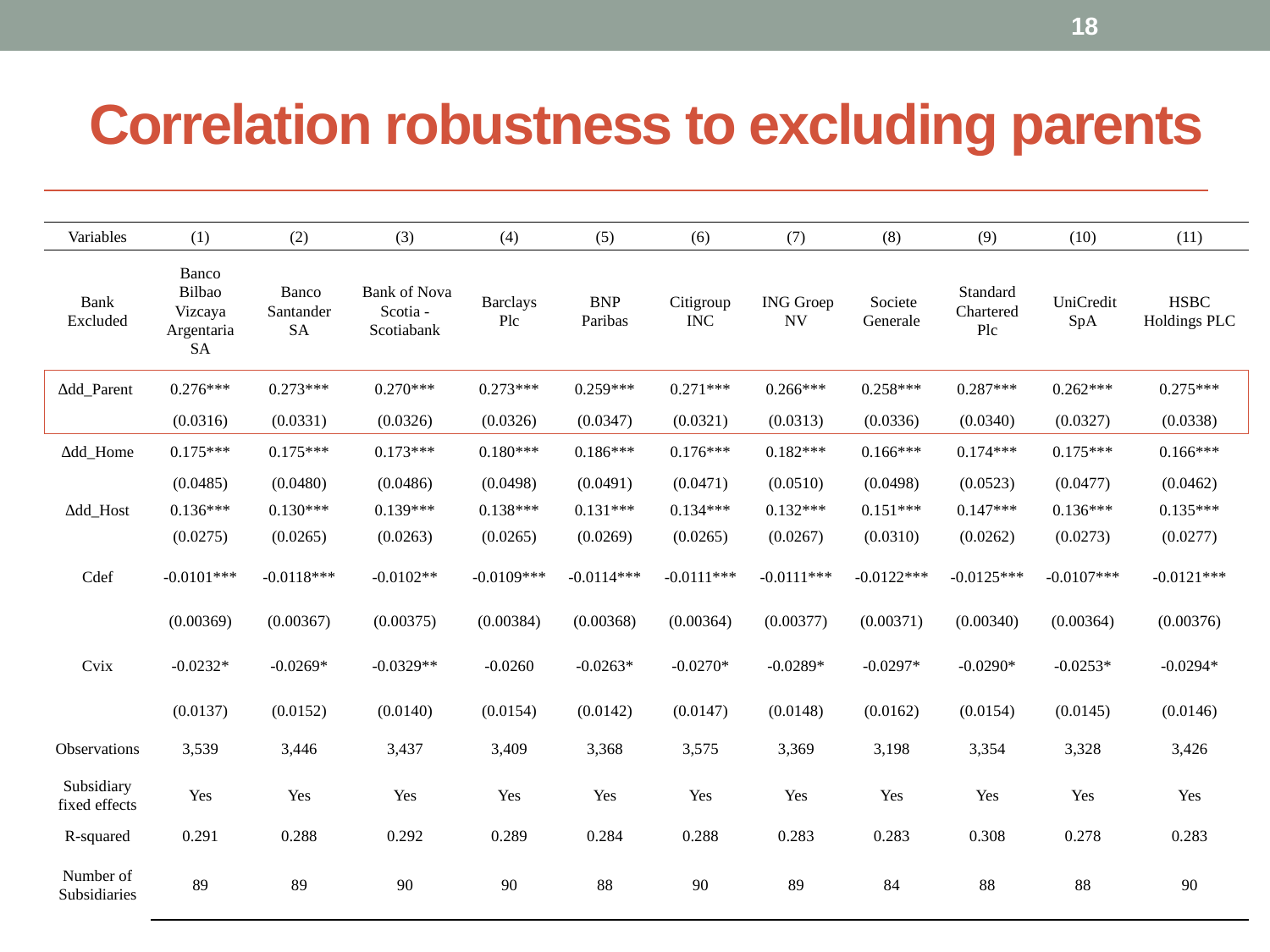

18
# Correlation robustness to excluding parents
| Variables | (1) | (2) | (3) | (4) | (5) | (6) | (7) | (8) | (9) | (10) | (11) |
| --- | --- | --- | --- | --- | --- | --- | --- | --- | --- | --- | --- |
| Bank Excluded | Banco Bilbao Vizcaya Argentaria SA | Banco Santander SA | Bank of Nova Scotia - Scotiabank | Barclays Plc | BNP Paribas | Citigroup INC | ING Groep NV | Societe Generale | Standard Chartered Plc | UniCredit SpA | HSBC Holdings PLC |
| ∆dd\_Parent | 0.276\*\*\* | 0.273\*\*\* | 0.270\*\*\* | 0.273\*\*\* | 0.259\*\*\* | 0.271\*\*\* | 0.266\*\*\* | 0.258\*\*\* | 0.287\*\*\* | 0.262\*\*\* | 0.275\*\*\* |
|  | (0.0316) | (0.0331) | (0.0326) | (0.0326) | (0.0347) | (0.0321) | (0.0313) | (0.0336) | (0.0340) | (0.0327) | (0.0338) |
| ∆dd\_Home | 0.175\*\*\* | 0.175\*\*\* | 0.173\*\*\* | 0.180\*\*\* | 0.186\*\*\* | 0.176\*\*\* | 0.182\*\*\* | 0.166\*\*\* | 0.174\*\*\* | 0.175\*\*\* | 0.166\*\*\* |
|  | (0.0485) | (0.0480) | (0.0486) | (0.0498) | (0.0491) | (0.0471) | (0.0510) | (0.0498) | (0.0523) | (0.0477) | (0.0462) |
| ∆dd\_Host | 0.136\*\*\* | 0.130\*\*\* | 0.139\*\*\* | 0.138\*\*\* | 0.131\*\*\* | 0.134\*\*\* | 0.132\*\*\* | 0.151\*\*\* | 0.147\*\*\* | 0.136\*\*\* | 0.135\*\*\* |
|  | (0.0275) | (0.0265) | (0.0263) | (0.0265) | (0.0269) | (0.0265) | (0.0267) | (0.0310) | (0.0262) | (0.0273) | (0.0277) |
| Cdef | -0.0101\*\*\* | -0.0118\*\*\* | -0.0102\*\* | -0.0109\*\*\* | -0.0114\*\*\* | -0.0111\*\*\* | -0.0111\*\*\* | -0.0122\*\*\* | -0.0125\*\*\* | -0.0107\*\*\* | -0.0121\*\*\* |
|  | (0.00369) | (0.00367) | (0.00375) | (0.00384) | (0.00368) | (0.00364) | (0.00377) | (0.00371) | (0.00340) | (0.00364) | (0.00376) |
| Cvix | -0.0232\* | -0.0269\* | -0.0329\*\* | -0.0260 | -0.0263\* | -0.0270\* | -0.0289\* | -0.0297\* | -0.0290\* | -0.0253\* | -0.0294\* |
|  | (0.0137) | (0.0152) | (0.0140) | (0.0154) | (0.0142) | (0.0147) | (0.0148) | (0.0162) | (0.0154) | (0.0145) | (0.0146) |
| Observations | 3,539 | 3,446 | 3,437 | 3,409 | 3,368 | 3,575 | 3,369 | 3,198 | 3,354 | 3,328 | 3,426 |
| Subsidiary fixed effects | Yes | Yes | Yes | Yes | Yes | Yes | Yes | Yes | Yes | Yes | Yes |
| R-squared | 0.291 | 0.288 | 0.292 | 0.289 | 0.284 | 0.288 | 0.283 | 0.283 | 0.308 | 0.278 | 0.283 |
| Number of Subsidiaries | 89 | 89 | 90 | 90 | 88 | 90 | 89 | 84 | 88 | 88 | 90 |